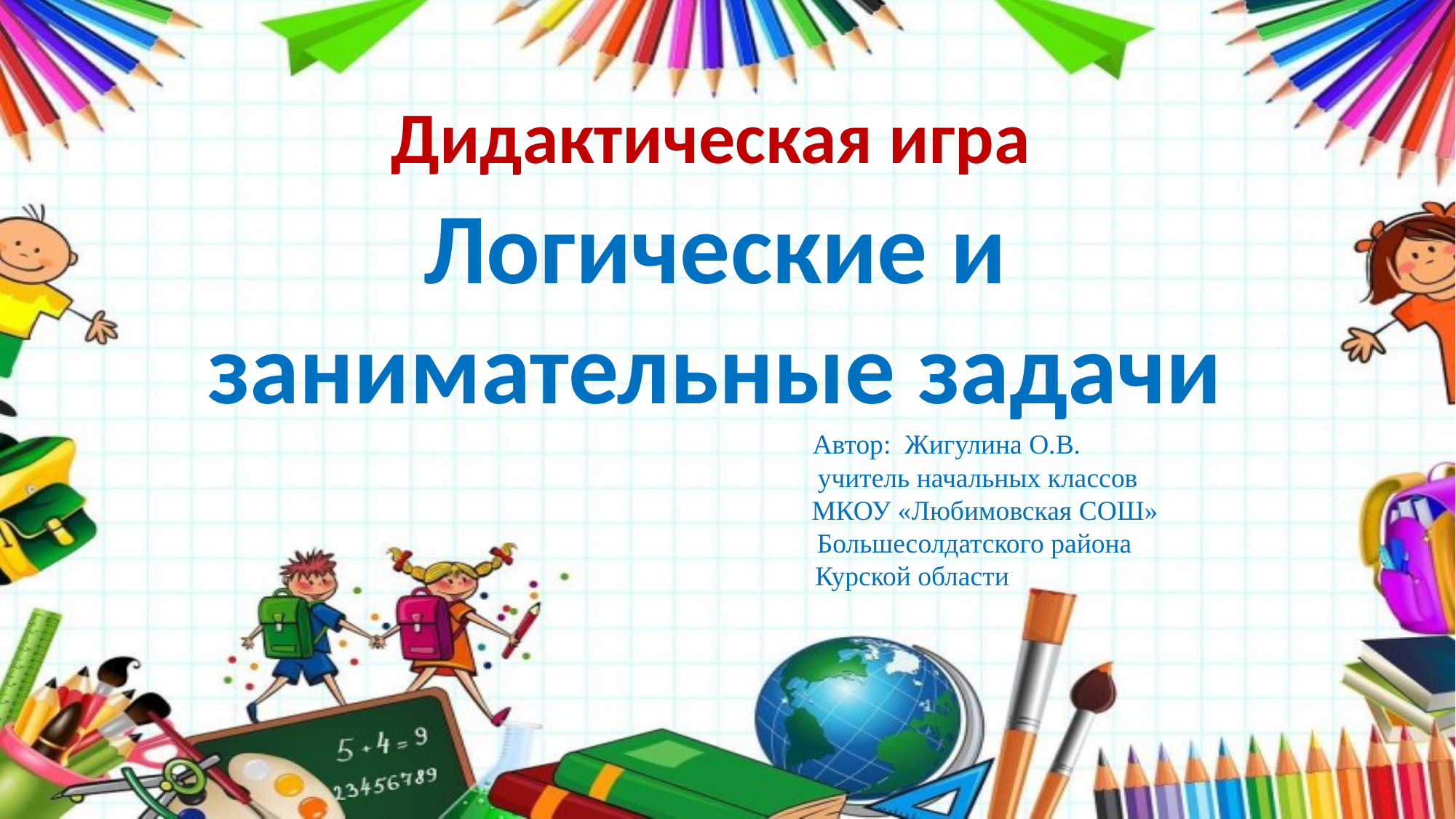

# Дидактическая игра
Логические и занимательные задачи
                                                                   Автор:  Жигулина О.В.
                                                                            учитель начальных классов
                                                                               МКОУ «Любимовская СОШ»
                                                                           Большесолдатского района
                                                         Курской области